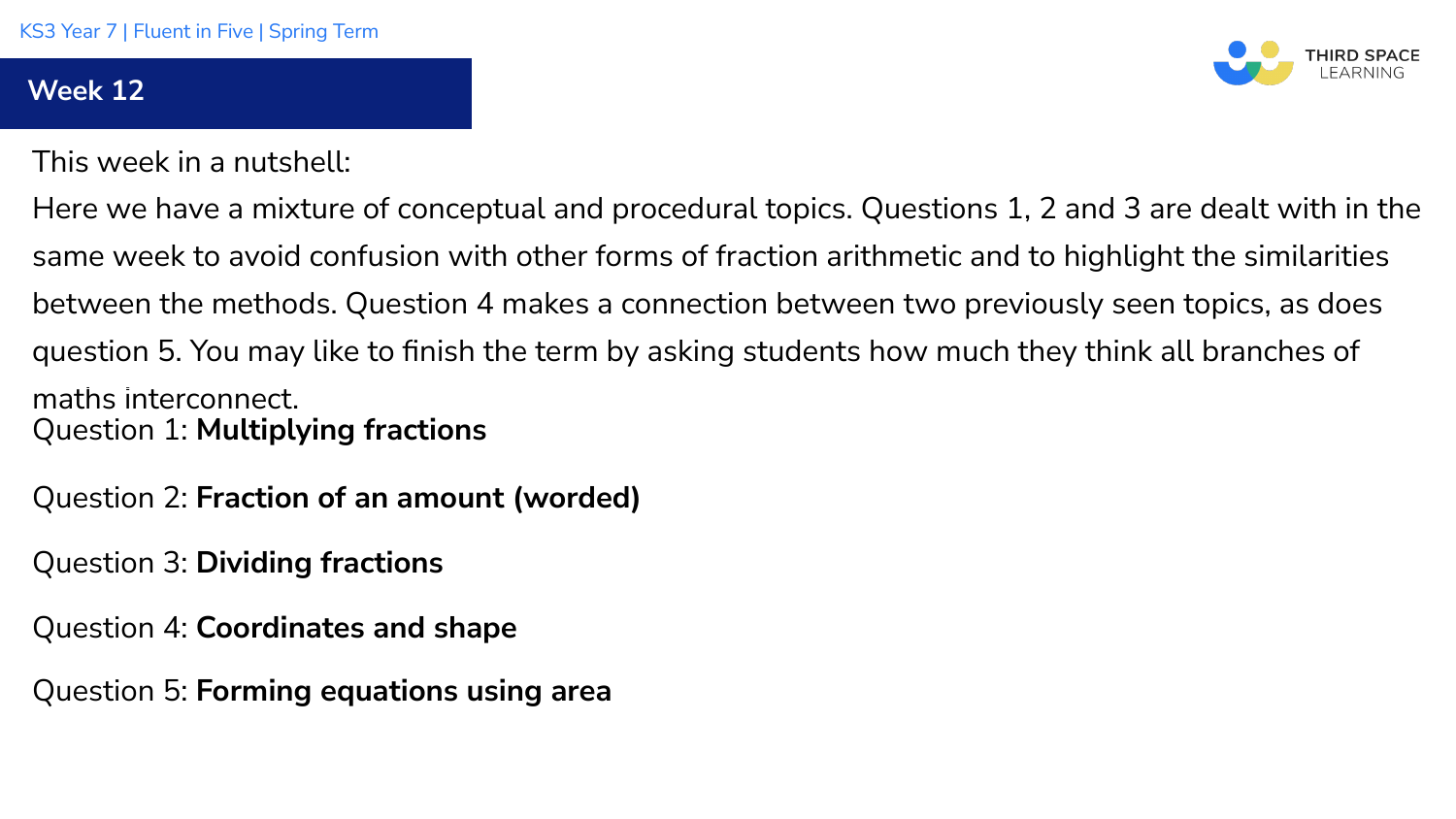

Week 12
| This week in a nutshell: Here we have a mixture of conceptual and procedural topics. Questions 1, 2 and 3 are dealt with in the same week to avoid confusion with other forms of fraction arithmetic and to highlight the similarities between the methods. Question 4 makes a connection between two previously seen topics, as does question 5. You may like to finish the term by asking students how much they think all branches of maths interconnect. |
| --- |
| Question 1: Multiplying fractions |
| Question 2: Fraction of an amount (worded) |
| Question 3: Dividing fractions |
| Question 4: Coordinates and shape |
| Question 5: Forming equations using area |